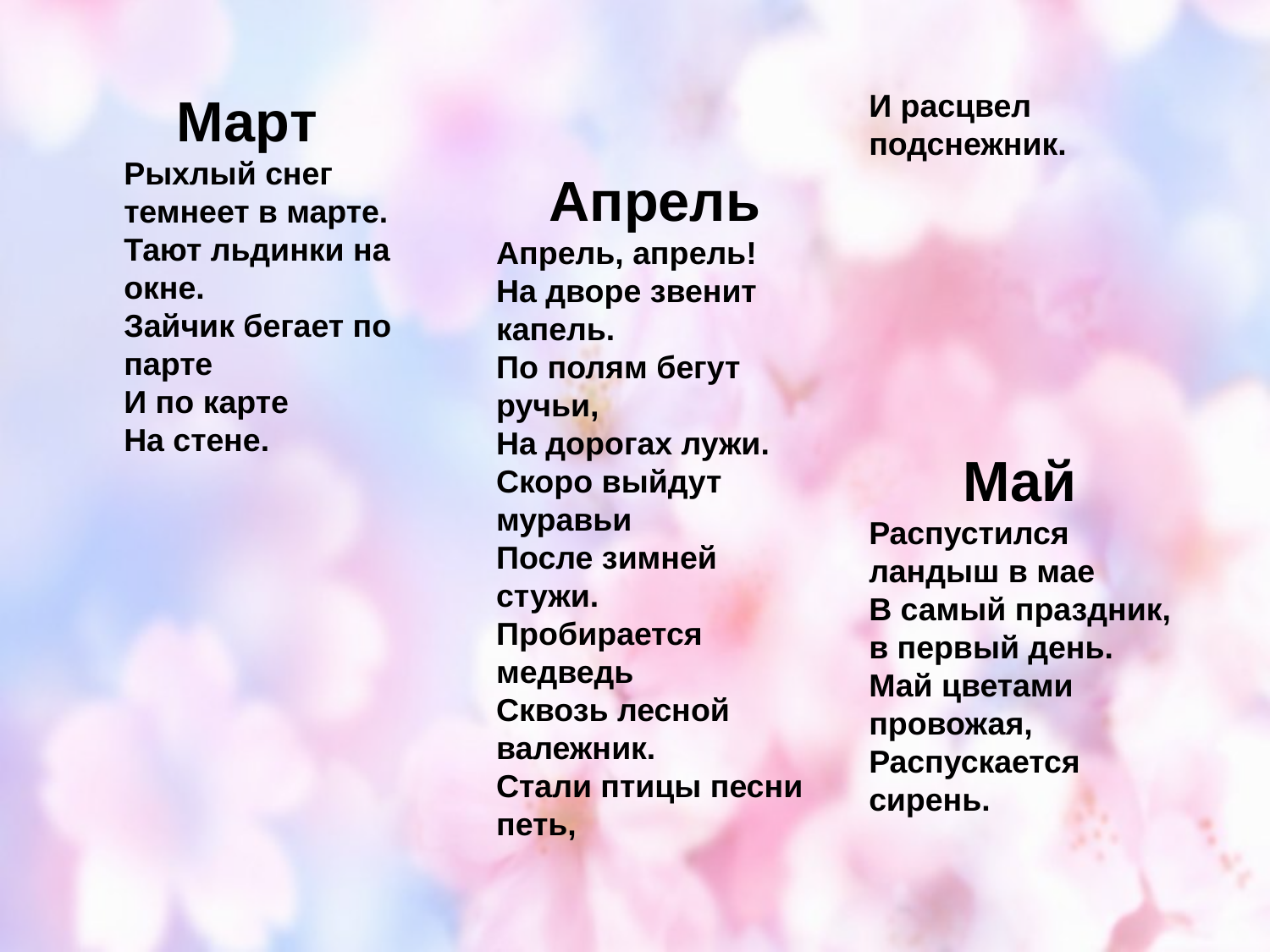

Март
Рыхлый снег темнеет в марте.
Тают льдинки на окне.
Зайчик бегает по парте
И по карте
На стене.

Апрель
Апрель, апрель!
На дворе звенит капель.
По полям бегут ручьи, 
На дорогах лужи.
Скоро выйдут муравьи
После зимней стужи.
Пробирается медведь
Сквозь лесной валежник.
Стали птицы песни петь,
И расцвел подснежник.

      Май
Распустился ландыш в мае
В самый праздник, в первый день.
Май цветами провожая,
Распускается сирень.